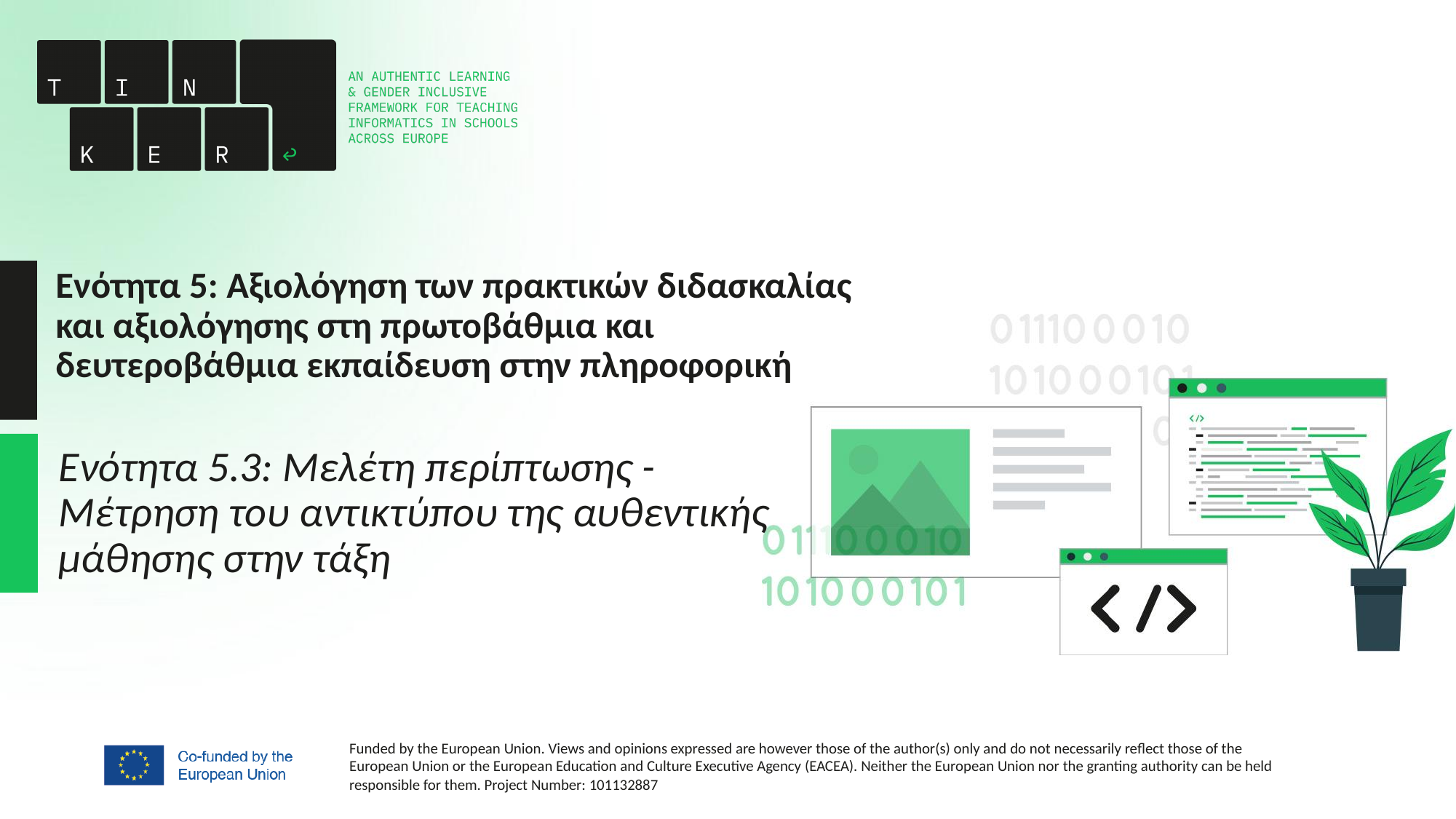

# Ενότητα 5: Αξιολόγηση των πρακτικών διδασκαλίας και αξιολόγησης στη πρωτοβάθμια και δευτεροβάθμια εκπαίδευση στην πληροφορική

Ενότητα 5.3: Μελέτη περίπτωσης - Μέτρηση του αντικτύπου της αυθεντικής μάθησης στην τάξη